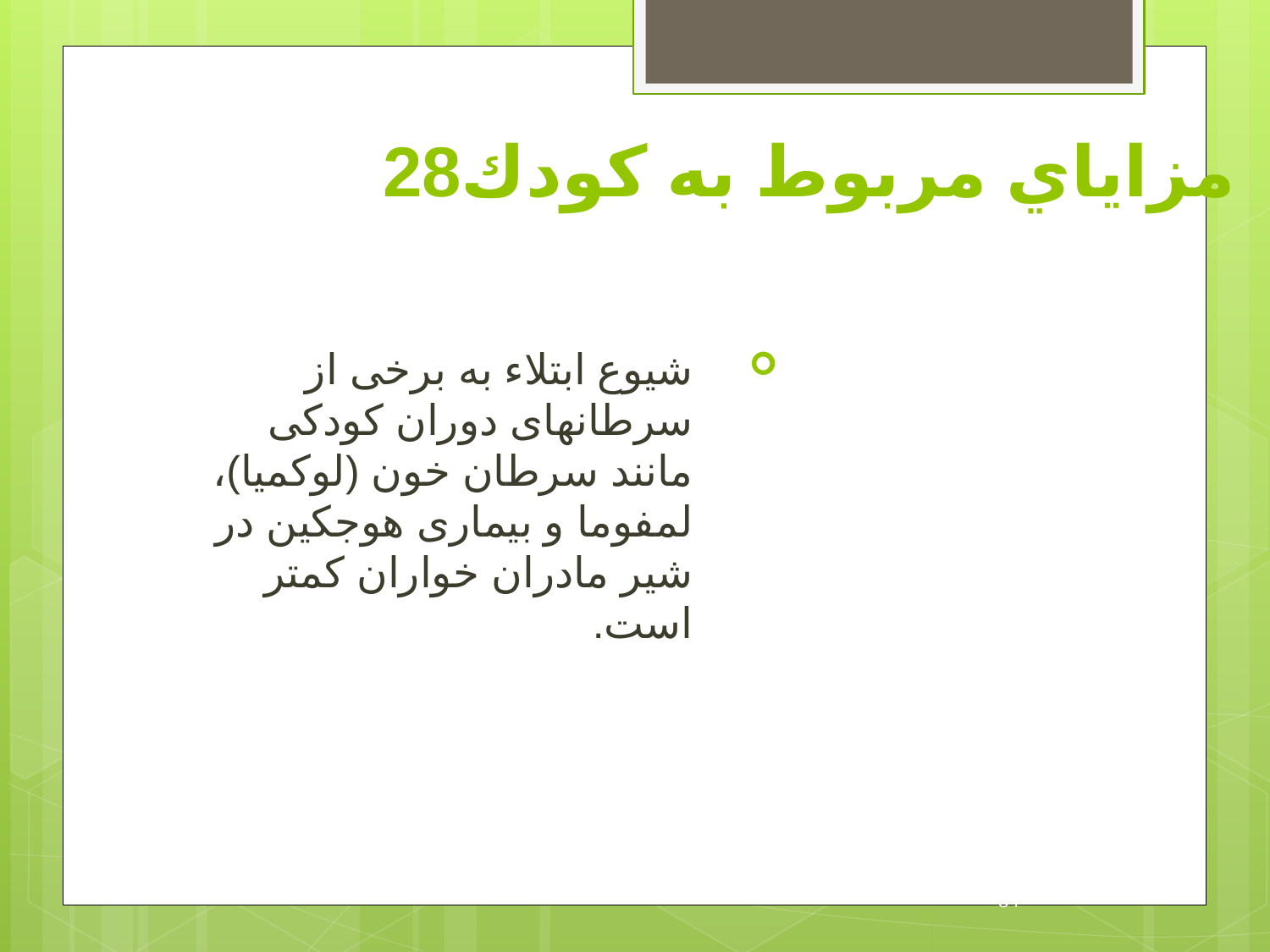

# مزاياي مربوط به كودك28

شيوع ابتلاء به برخی از سرطانهای دوران کودکی مانند سرطان خون (لوکميا)، لمفوما و بيماری هوجکين در شير مادران خواران کمتر است.
31